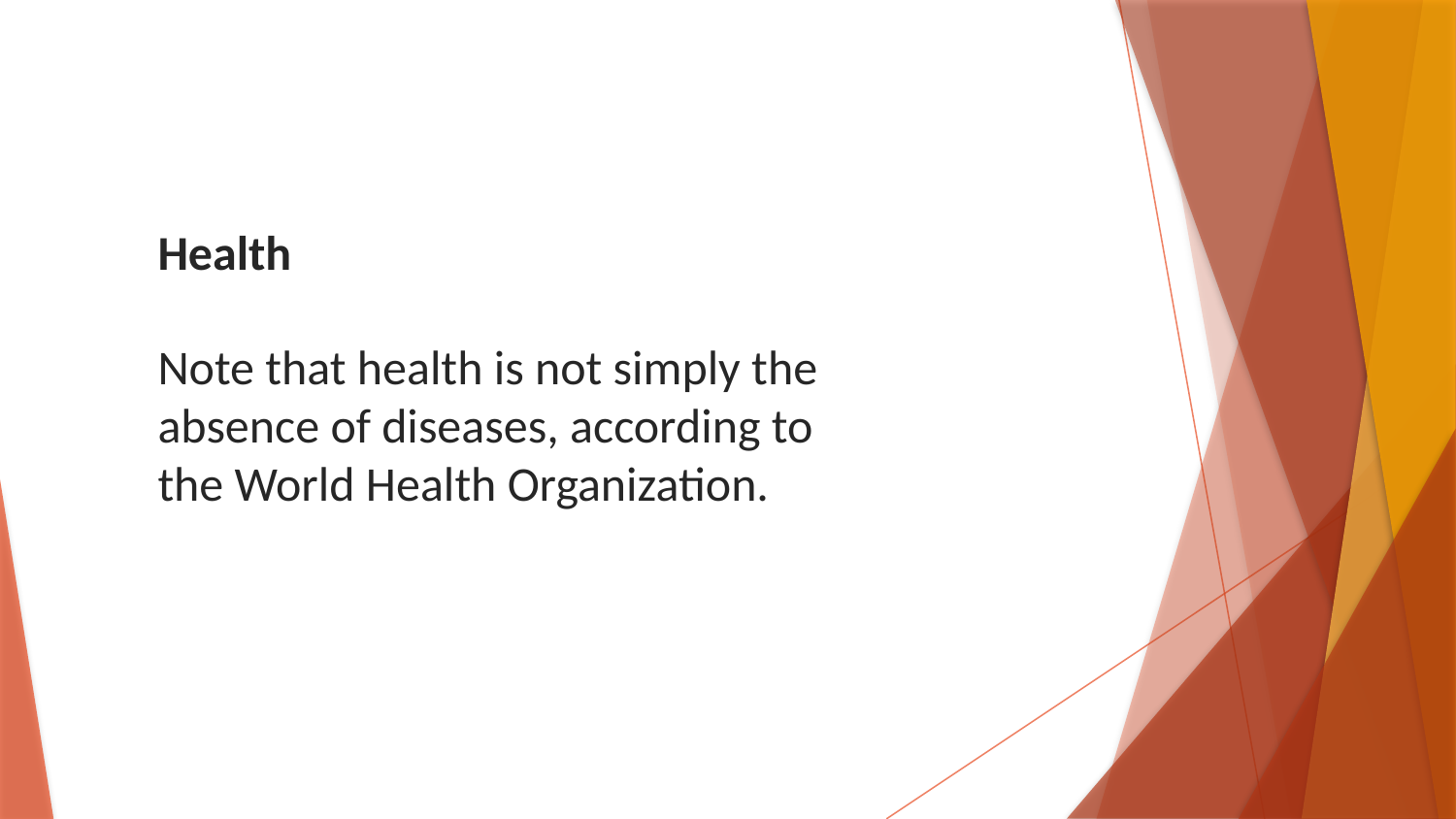

Health
Note that health is not simply the absence of diseases, according to the World Health Organization.